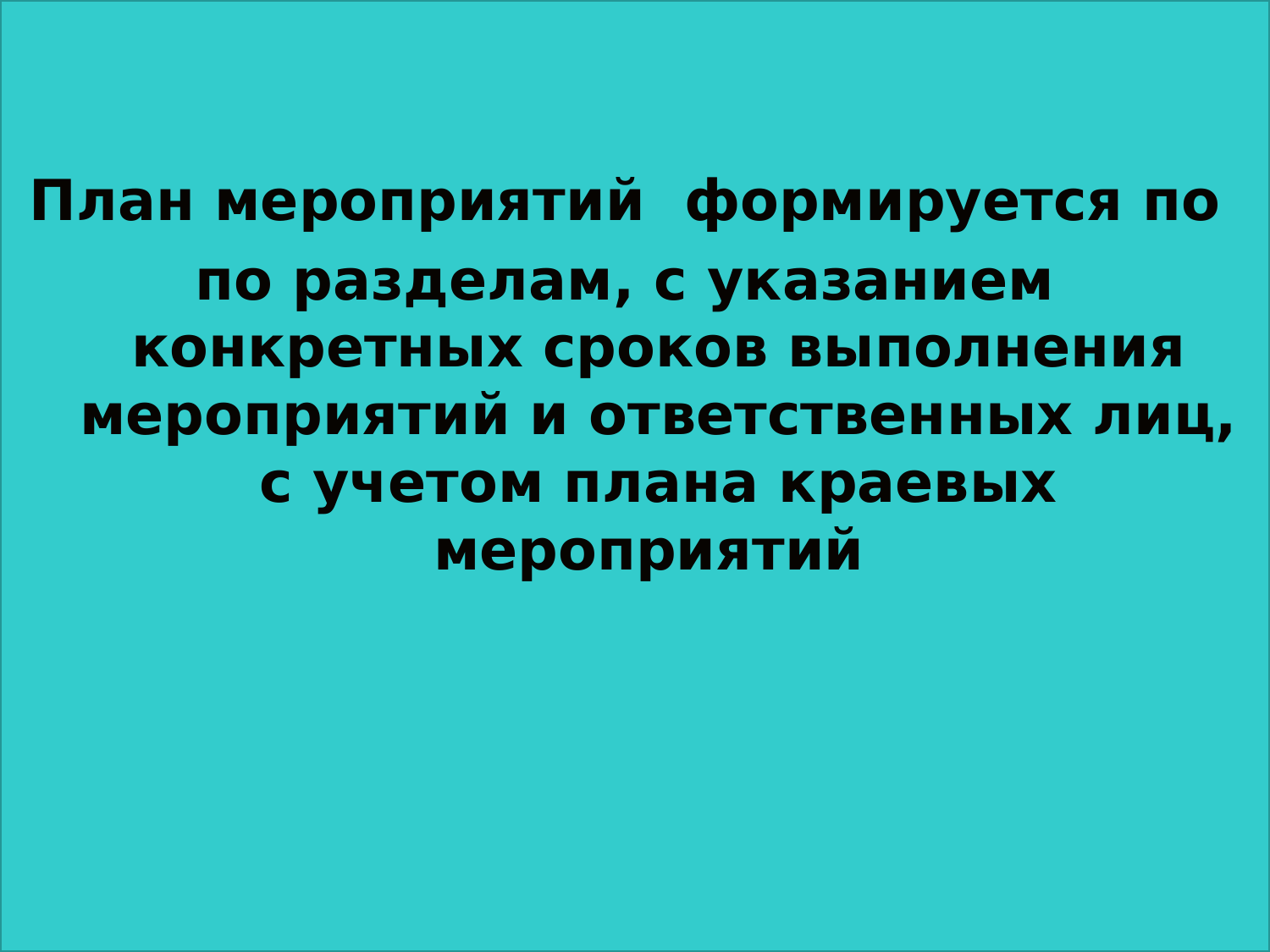

План мероприятий  формируется по
по разделам, с указанием  конкретных сроков выполнения мероприятий и ответственных лиц, с учетом плана краевых мероприятий
#